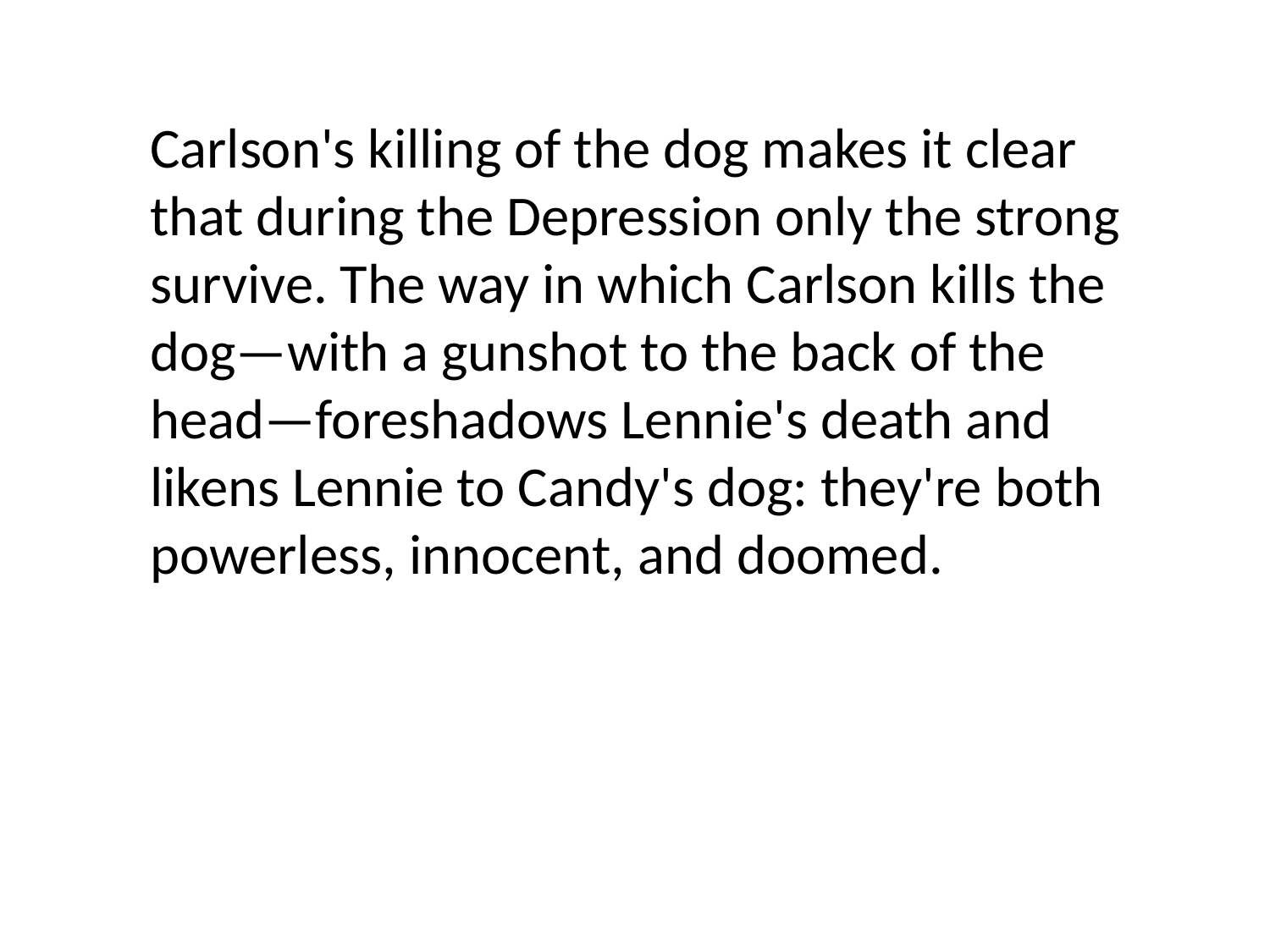

Carlson's killing of the dog makes it clear that during the Depression only the strong survive. The way in which Carlson kills the dog—with a gunshot to the back of the head—foreshadows Lennie's death and likens Lennie to Candy's dog: they're both powerless, innocent, and doomed.